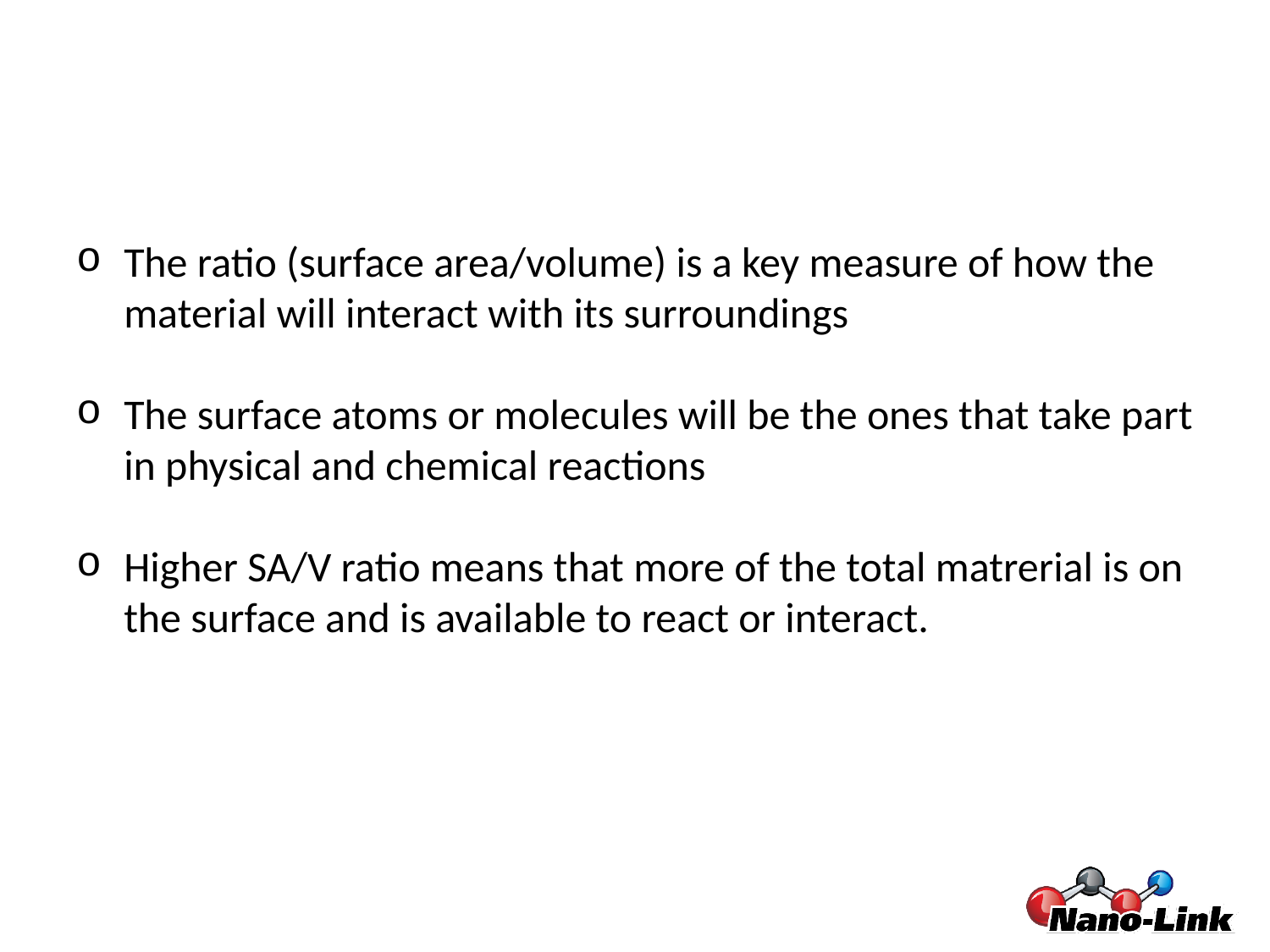

The ratio (surface area/volume) is a key measure of how the material will interact with its surroundings

The surface atoms or molecules will be the ones that take part in physical and chemical reactions

Higher SA/V ratio means that more of the total matrerial is on the surface and is available to react or interact.